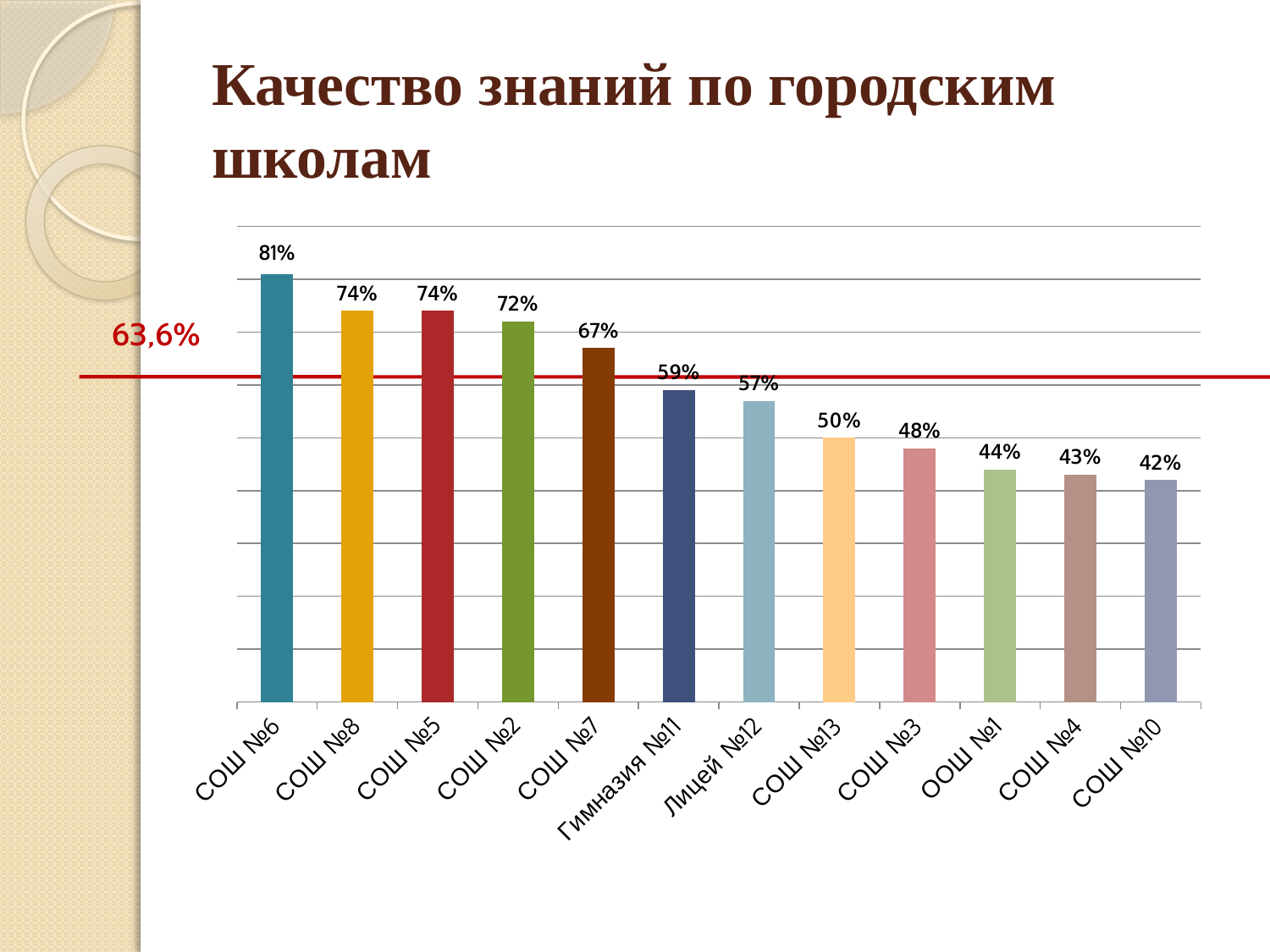

# Качество знаний по городским школам

### Chart

| Category |  |
|---|---|
| СОШ №6 | 0.81 |
| СОШ №8 | 0.7400000000000028 |
| СОШ №5 | 0.7400000000000028 |
| СОШ №2 | 0.7200000000000006 |
| СОШ №7 | 0.6700000000000037 |
| Гимназия №11 | 0.59 |
| Лицей №12 | 0.57 |
| СОШ №13 | 0.5 |
| СОШ №3 | 0.4800000000000003 |
| ООШ №1 | 0.44 |
| СОШ №4 | 0.4300000000000004 |
| СОШ №10 | 0.4200000000000003 |
63,6%